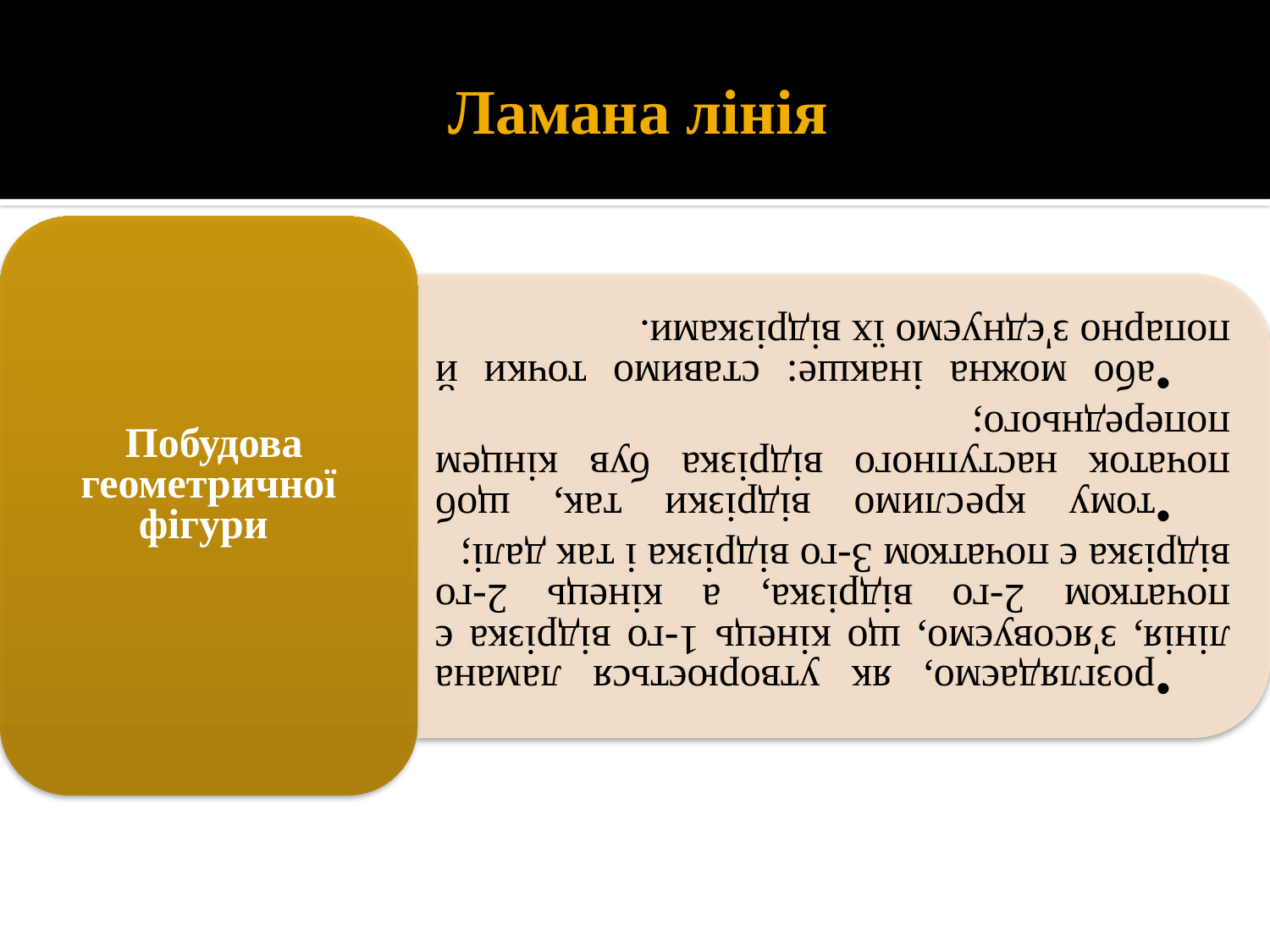

# Ламана лінія
розглядаємо, як утворюється ламана лінія, з'ясовуємо, що кінець 1-го відрізка є початком 2-го відрізка, а кінець 2-го відрізка є початком 3-го відрізка і так далі;
тому креслимо відрізки так, щоб початок наступного відрізка був кінцем попереднього;
або можна інакше: ставимо точки й попарно з'єднуємо їх відрізками.
 Побудова геометричної фігури